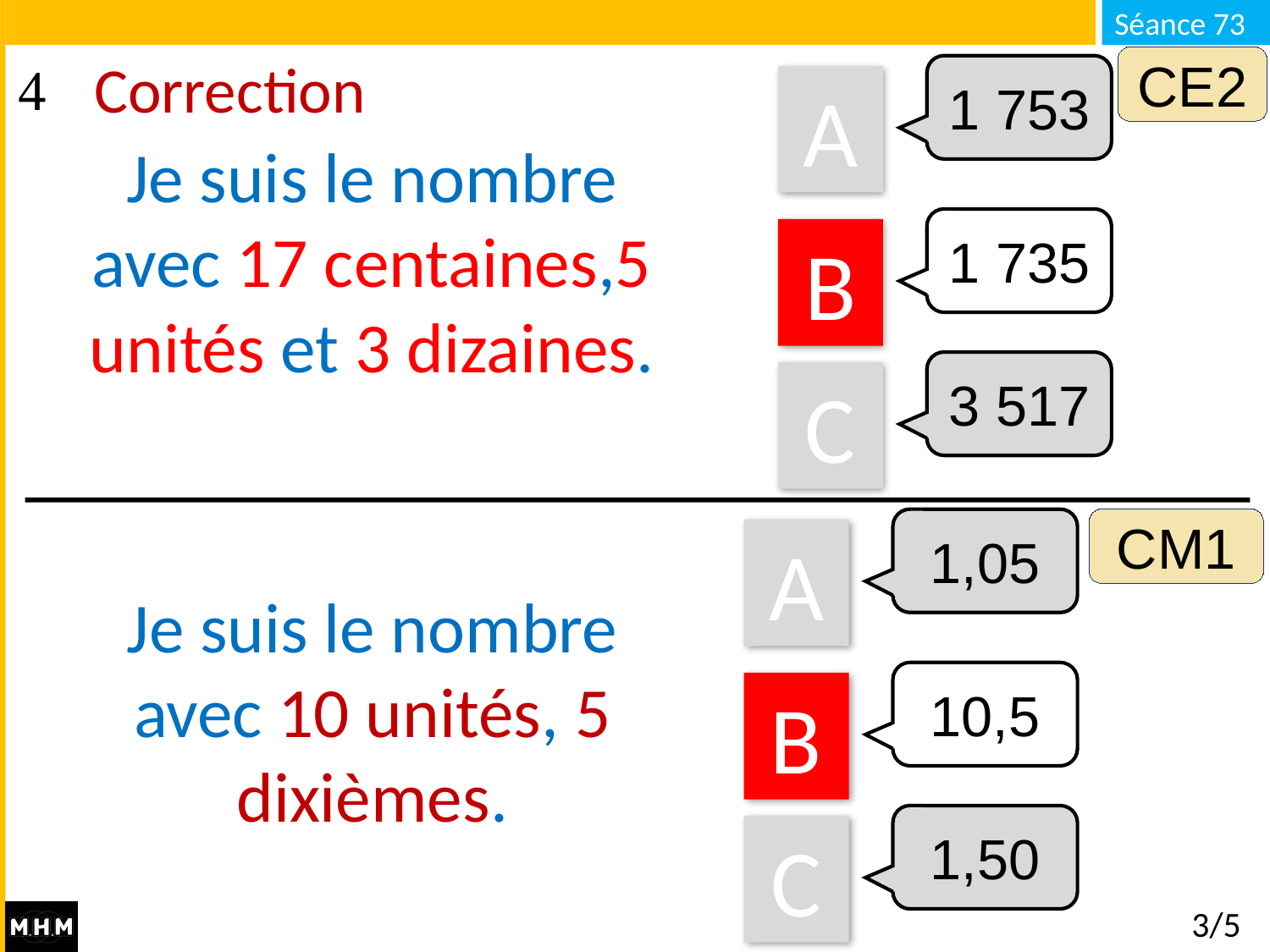

CE2
# Correction
1 753
A
Je suis le nombre avec 17 centaines,5 unités et 3 dizaines.
1 735
B
3 517
C

CM1
1,05
A
Je suis le nombre avec 10 unités, 5 dixièmes.
10,5
B
1,50
C
3/5